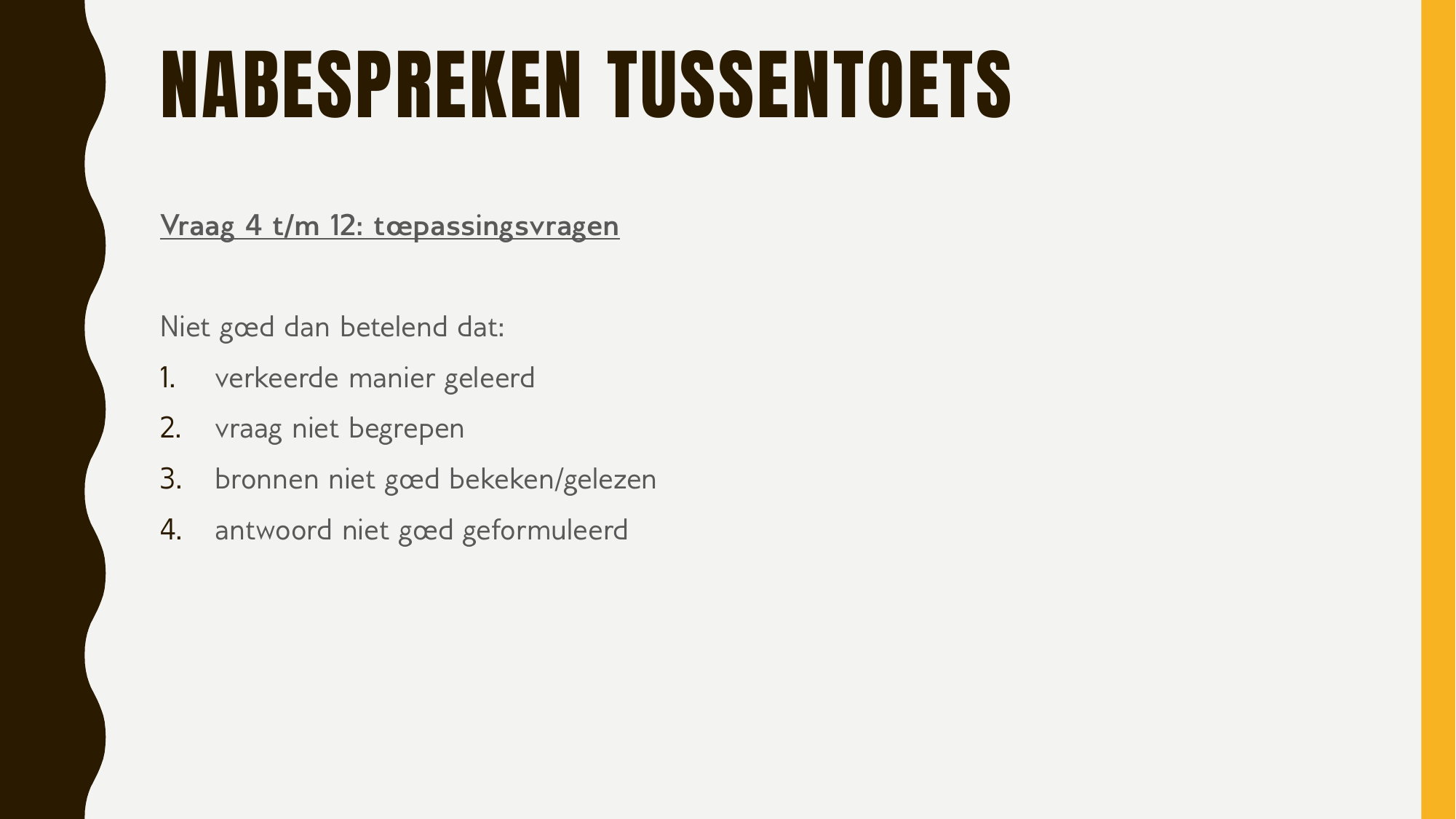

# Nabespreken tussentoets
Vraag 4 t/m 12: toepassingsvragen

Niet goed dan betelend dat:
verkeerde manier geleerd
vraag niet begrepen
bronnen niet goed bekeken/gelezen
antwoord niet goed geformuleerd